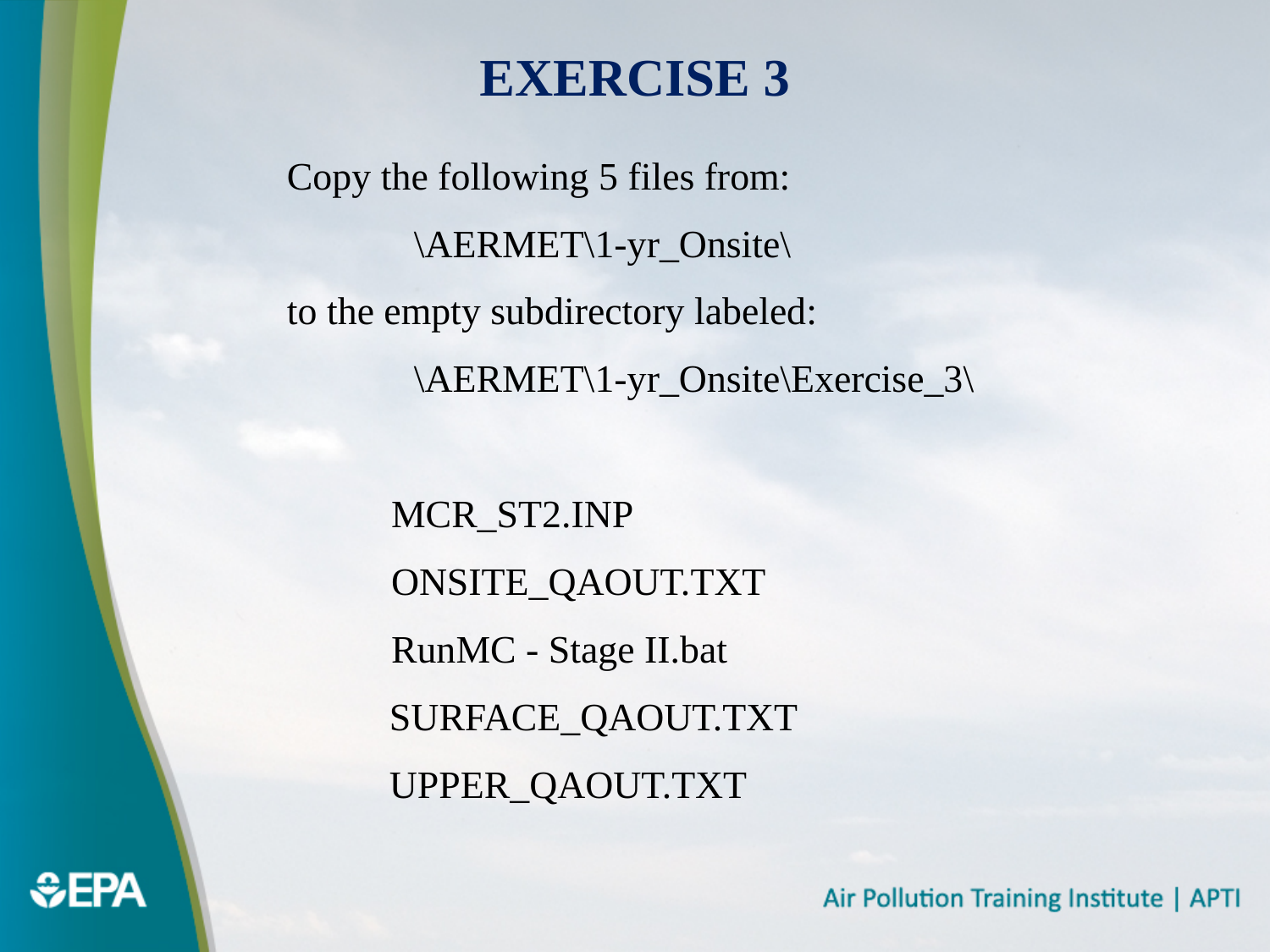

# Exercise 3
Copy the following 5 files from:
	\AERMET\1-yr_Onsite\
to the empty subdirectory labeled:
	\AERMET\1-yr_Onsite\Exercise_3\

     MCR_ST2.INP
     ONSITE_QAOUT.TXT
     RunMC - Stage II.bat
    SURFACE_QAOUT.TXT
    UPPER_QAOUT.TXT